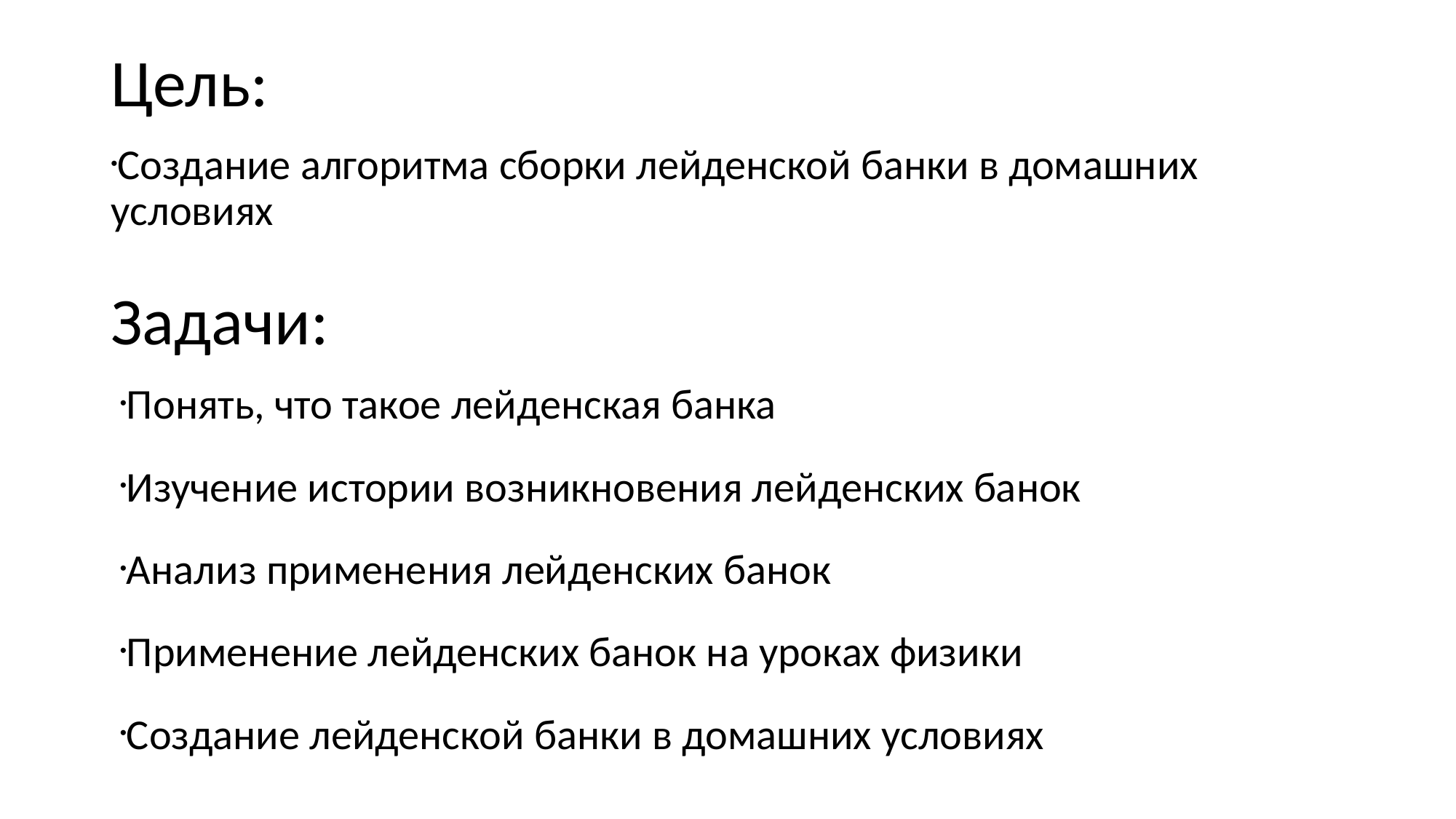

Цель:
Создание алгоритма сборки лейденской банки в домашних условиях
Задачи:
Понять, что такое лейденская банка
Изучение истории возникновения лейденских банок
Анализ применения лейденских банок
Применение лейденских банок на уроках физики
Создание лейденской банки в домашних условиях